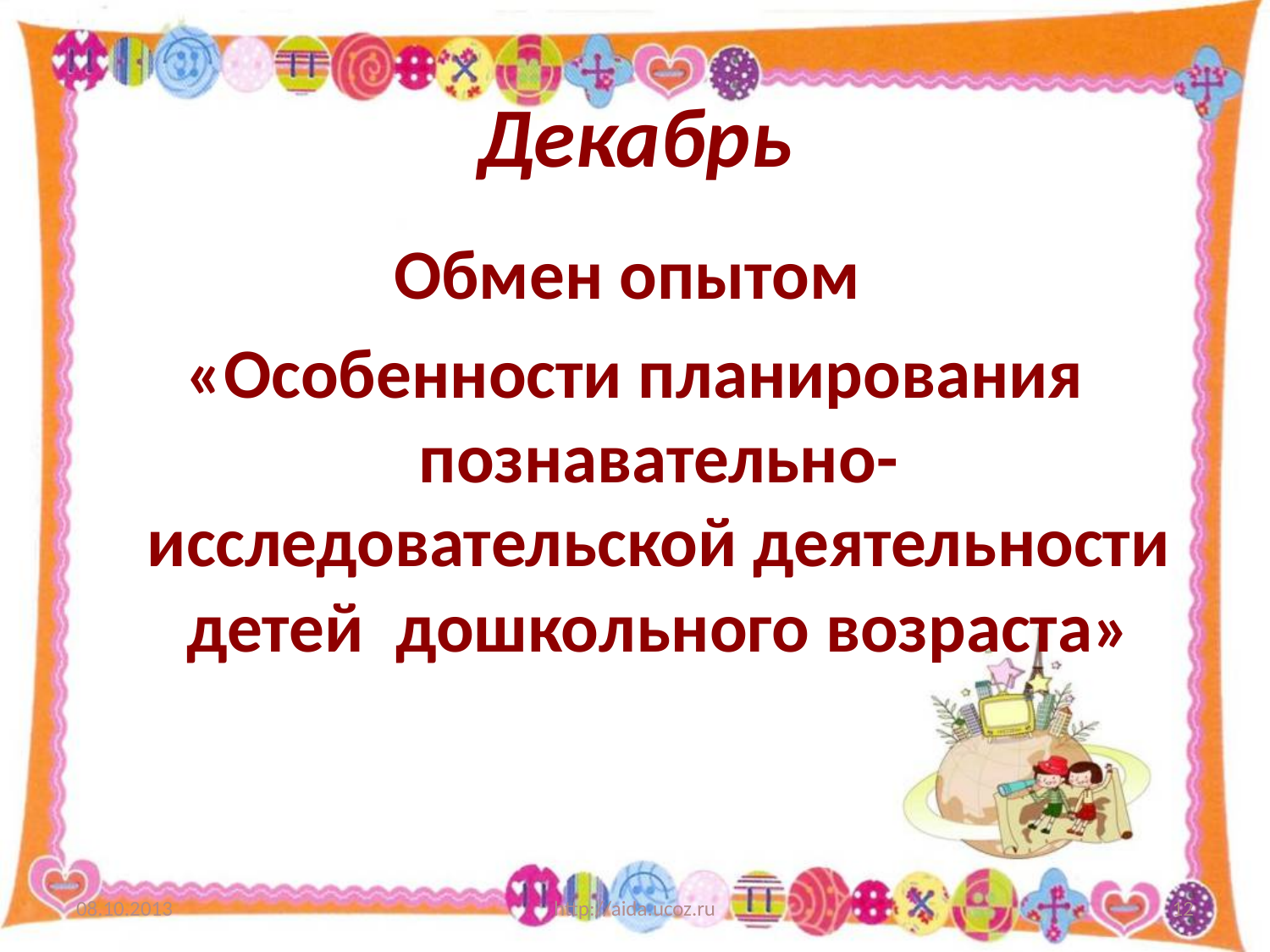

# Декабрь
Обмен опытом
«Особенности планирования познавательно-исследовательской деятельности детей  дошкольного возраста»

08.10.2013
http://aida.ucoz.ru
12